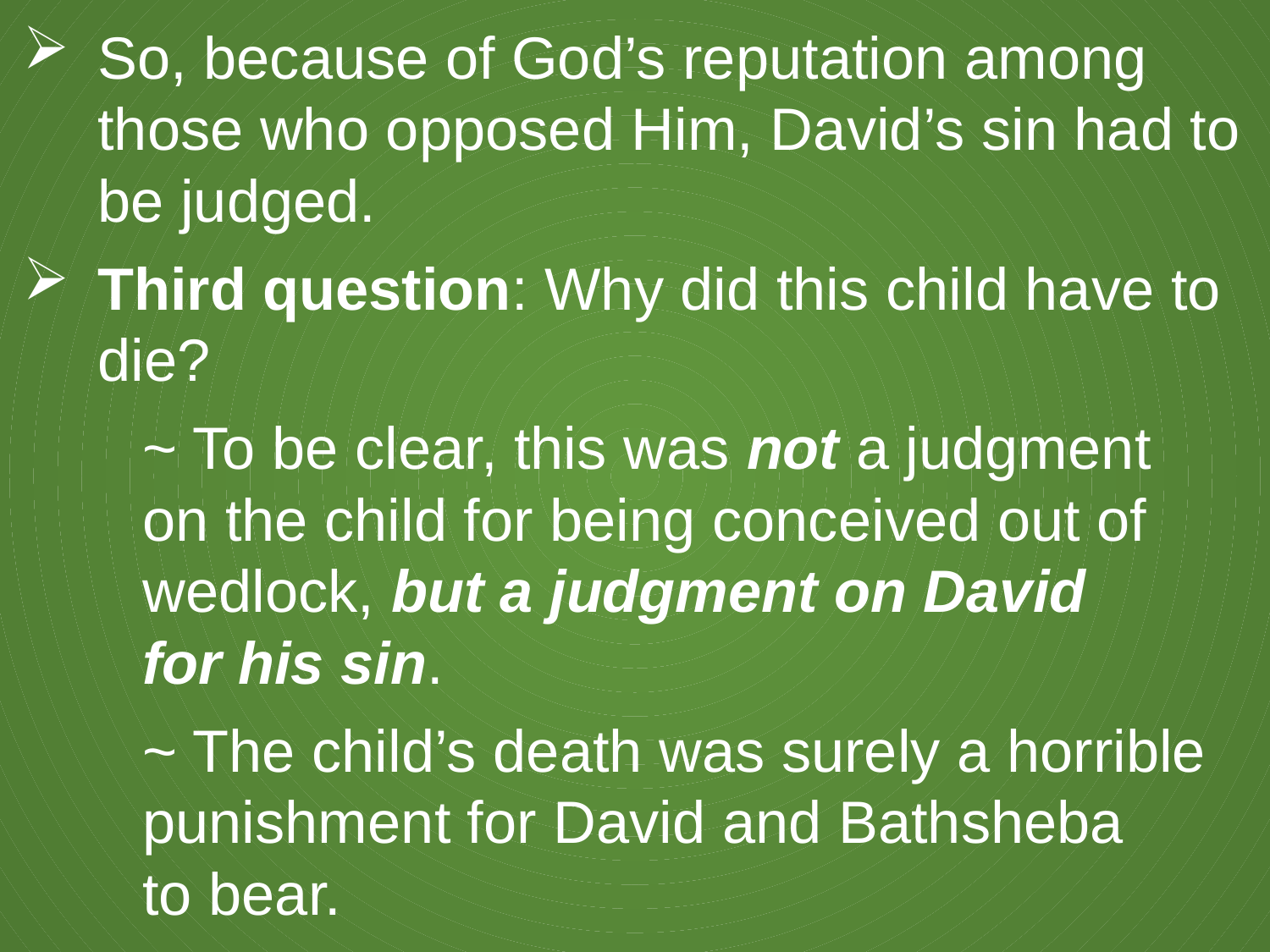

So, because of God’s reputation among those who opposed Him, David’s sin had to be judged.
Third question: Why did this child have to die?
	~ To be clear, this was not a judgment 			on the child for being conceived out of 			wedlock, but a judgment on David 			for his sin.
	~ The child’s death was surely a horrible 			punishment for David and Bathsheba 			to bear.